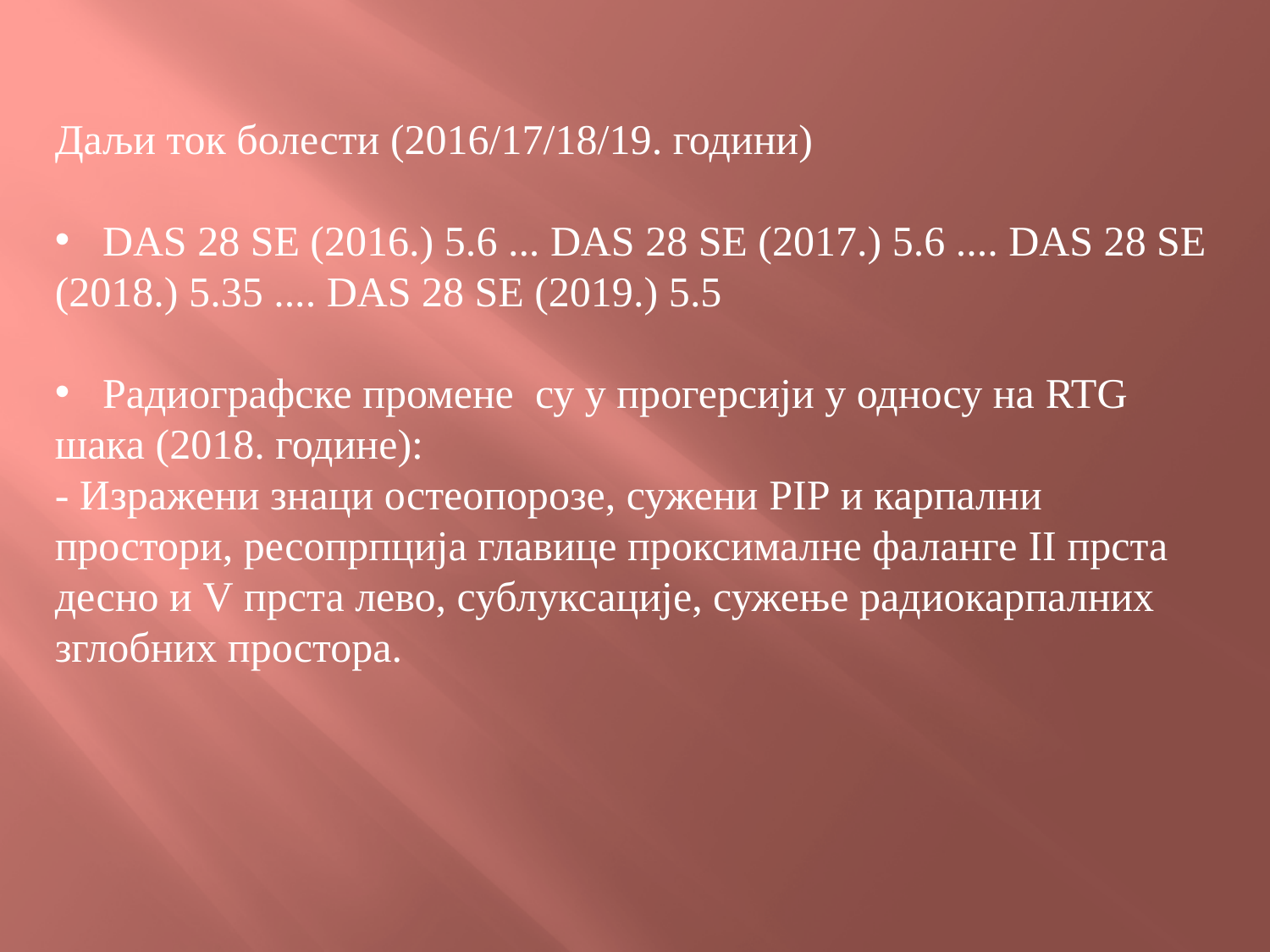

Даљи ток болести (2016/17/18/19. години)

DAS 28 SE (2016.) 5.6 ... DAS 28 SE (2017.) 5.6 .... DAS 28 SE
(2018.) 5.35 .... DAS 28 SE (2019.) 5.5

Радиографске промене  су у прогерсији у односу на RTG
шака (2018. године):
- Изражени знаци остеопорозе, сужени PIP и карпални простори, ресопрпција главице проксималне фаланге II прста десно и V прста лево, сублуксације, сужење радиокарпалних зглобних простора.